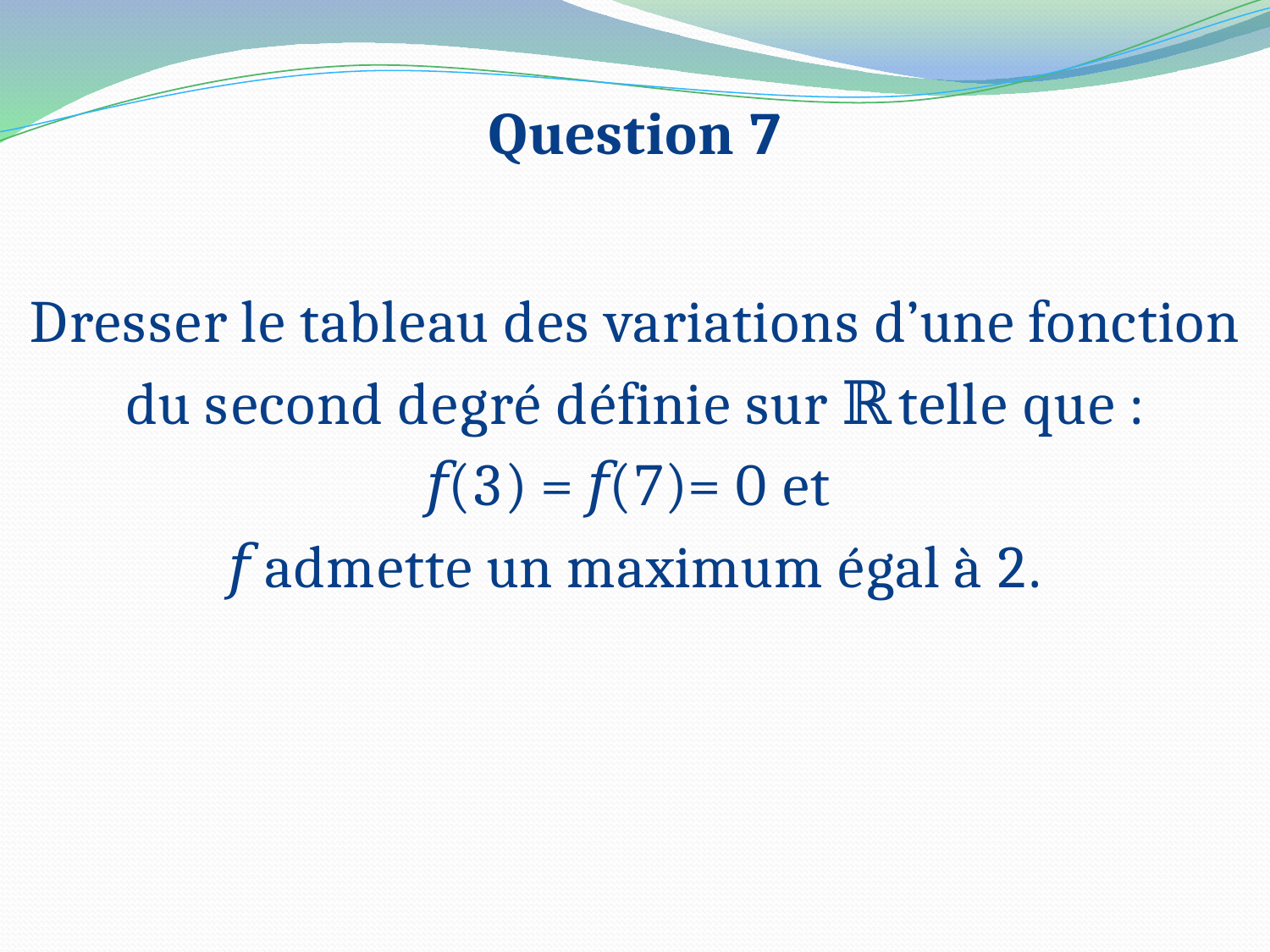

# Question 7
Dresser le tableau des variations d’une fonction du second degré définie sur ℝ telle que :
𝑓(3) = 𝑓(7)= 0 et
𝑓 admette un maximum égal à 2.